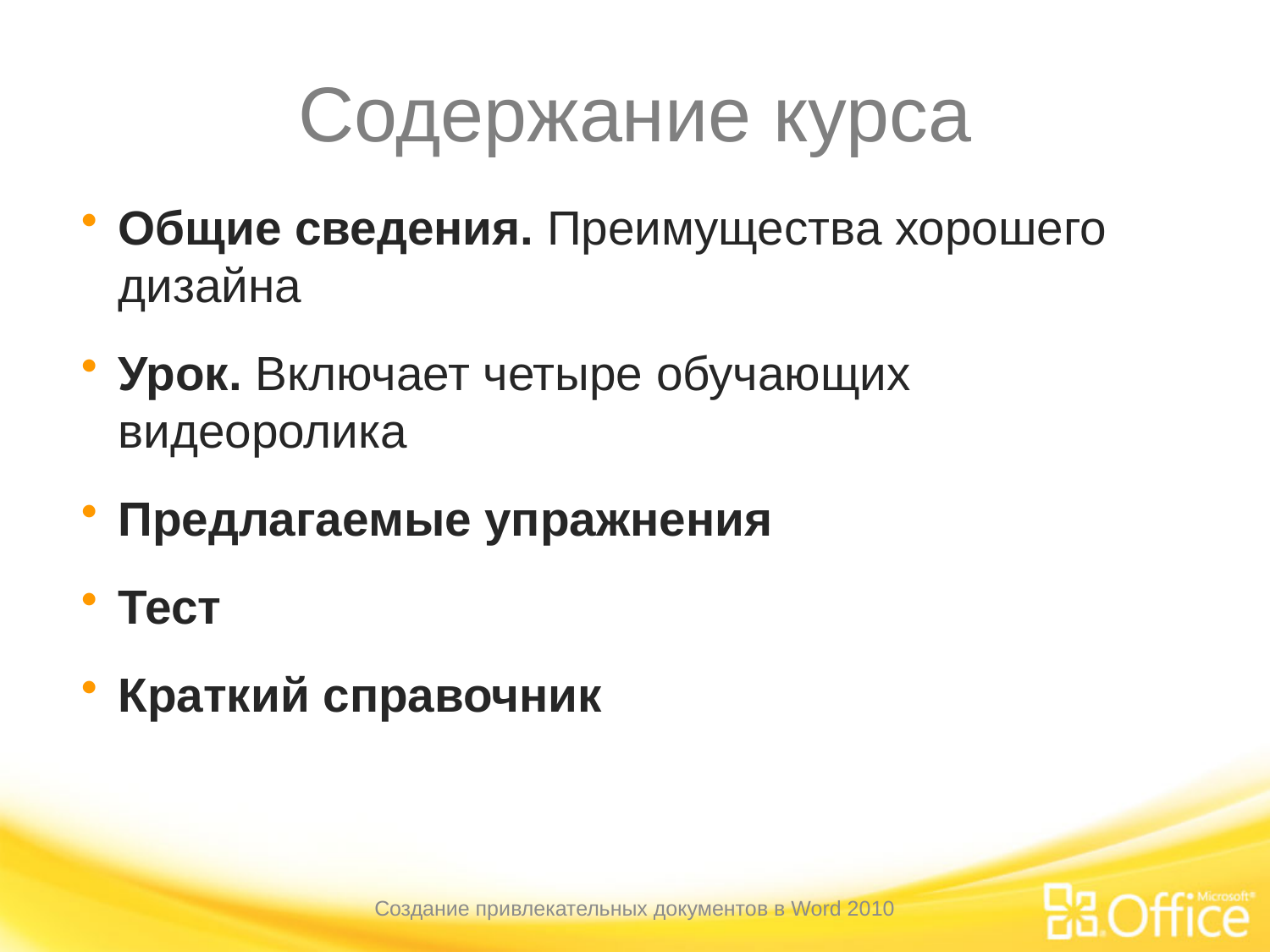

# Содержание курса
Общие сведения. Преимущества хорошего дизайна
Урок. Включает четыре обучающих видеоролика
Предлагаемые упражнения
Тест
Краткий справочник

Создание привлекательных документов в Word 2010